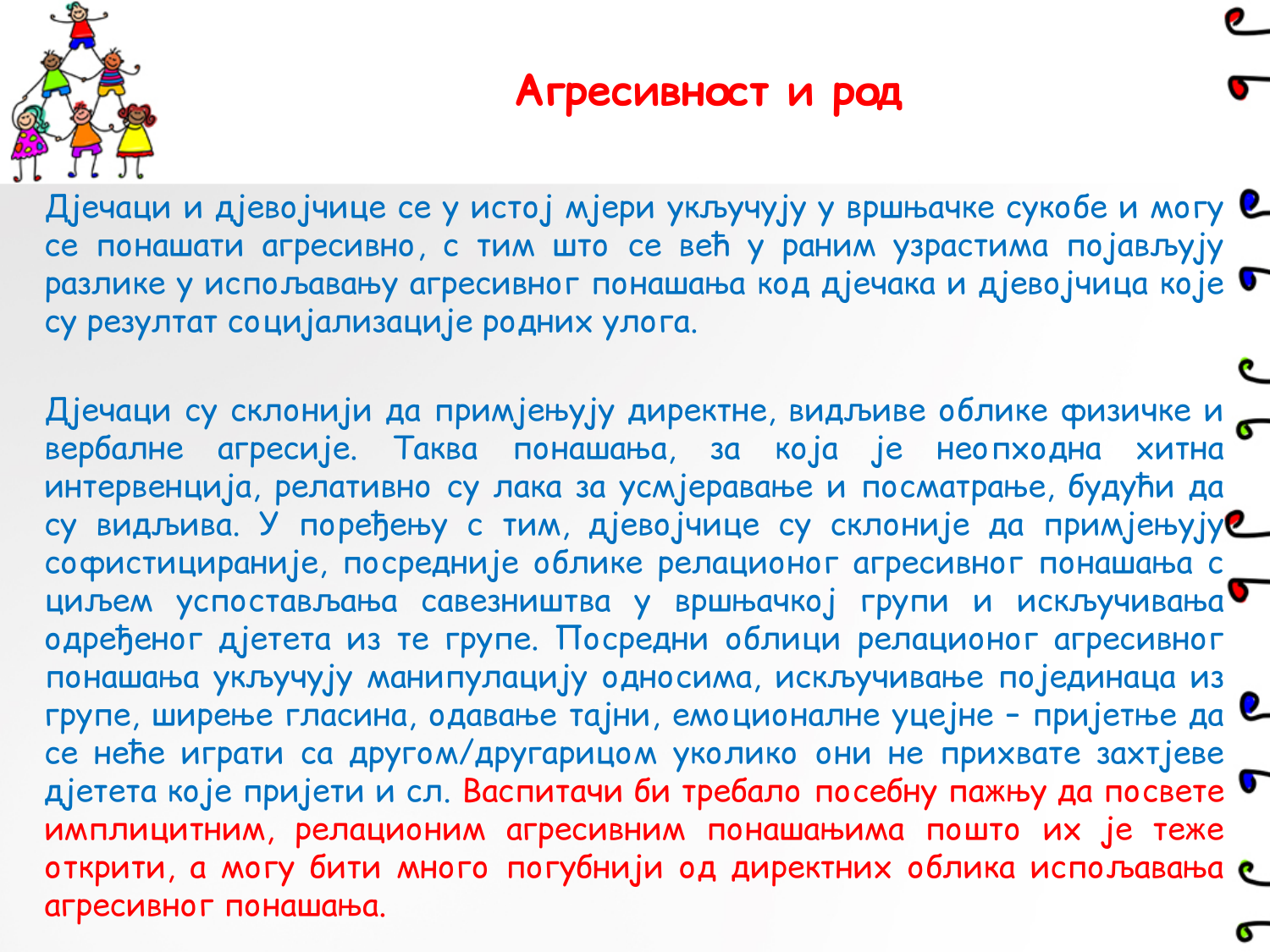

# Агресивност и род
Дјечаци и дјевојчице се у истој мјери укључују у вршњачке сукобе и могу се понашати агресивно, с тим што се већ у раним узрастима појављују разлике у испољавању агресивног понашања код дјечака и дјевојчица које су резултат социјализације родних улога.

Дјечаци су склонији да примјењују директне, видљиве облике физичке и вербалне агресије. Таква понашања, за која је неопходна хитна интервенција, релативно су лака за усмјеравање и посматрање, будући да су видљива. У поређењу с тим, дјевојчице су склоније да примјењују софистицираније, посредније облике релационог агресивног понашања с циљем успостављања савезништва у вршњачкој групи и искључивања одређеног дјетета из те групе. Посредни облици релационог агресивног понашања укључују манипулацију односима, искључивање појединаца из групе, ширење гласина, одавање тајни, емоционалне уцејне – пријетње да се неће играти са другом/другарицом уколико они не прихвате захтјеве дјетета које пријети и сл. Васпитачи би требало посебну пажњу да посвете имплицитним, релационим агресивним понашањима пошто их је теже открити, а могу бити много погубнији од директних облика испољавања агресивног понашања.